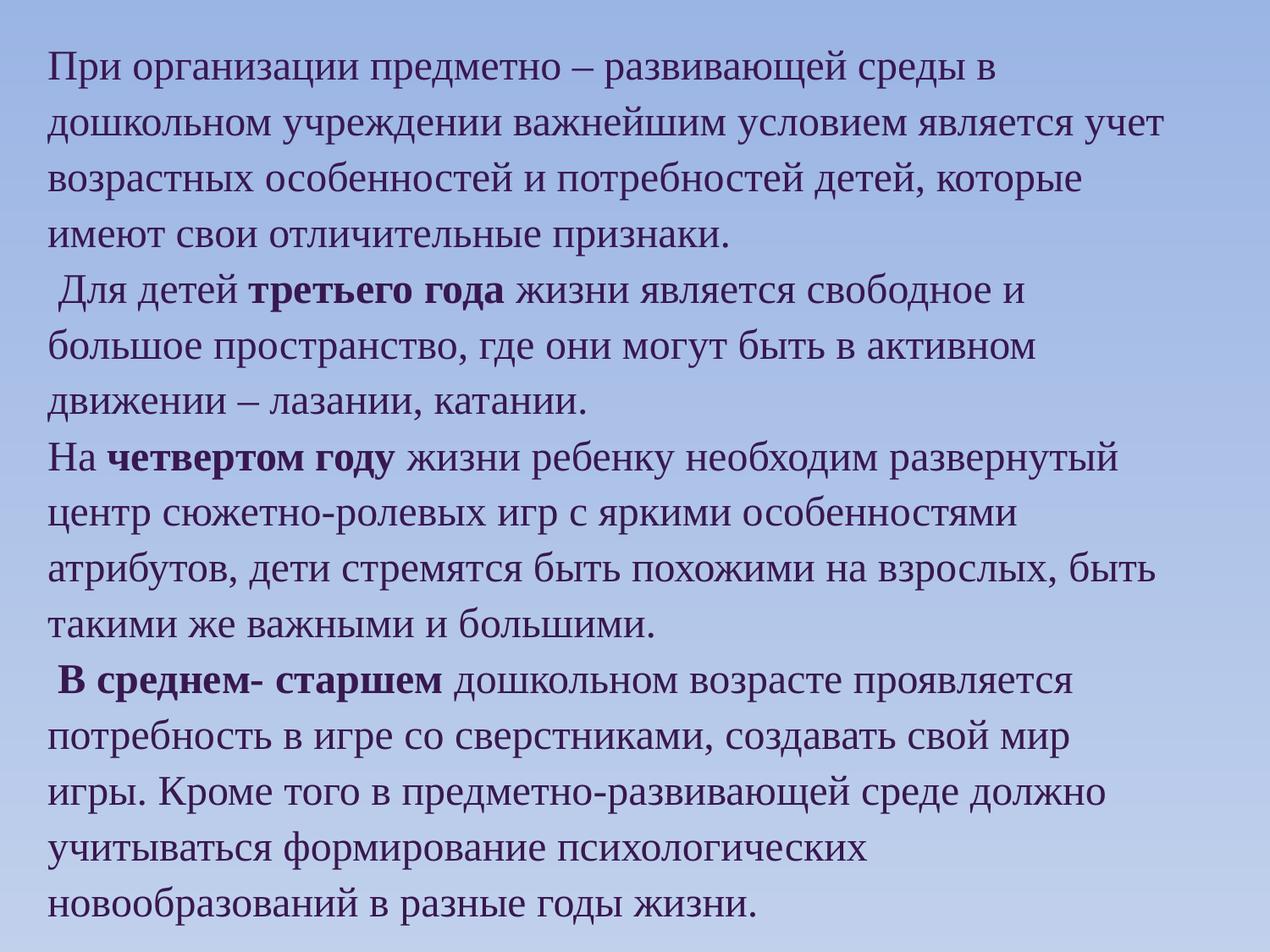

При организации предметно – развивающей среды в дошкольном учреждении важнейшим условием является учет возрастных особенностей и потребностей детей, которые имеют свои отличительные признаки.
 Для детей третьего года жизни является свободное и большое пространство, где они могут быть в активном движении – лазании, катании.
На четвертом году жизни ребенку необходим развернутый центр сюжетно-ролевых игр с яркими особенностями атрибутов, дети стремятся быть похожими на взрослых, быть такими же важными и большими.
 В среднем- старшем дошкольном возрасте проявляется потребность в игре со сверстниками, создавать свой мир игры. Кроме того в предметно-развивающей среде должно учитываться формирование психологических новообразований в разные годы жизни.